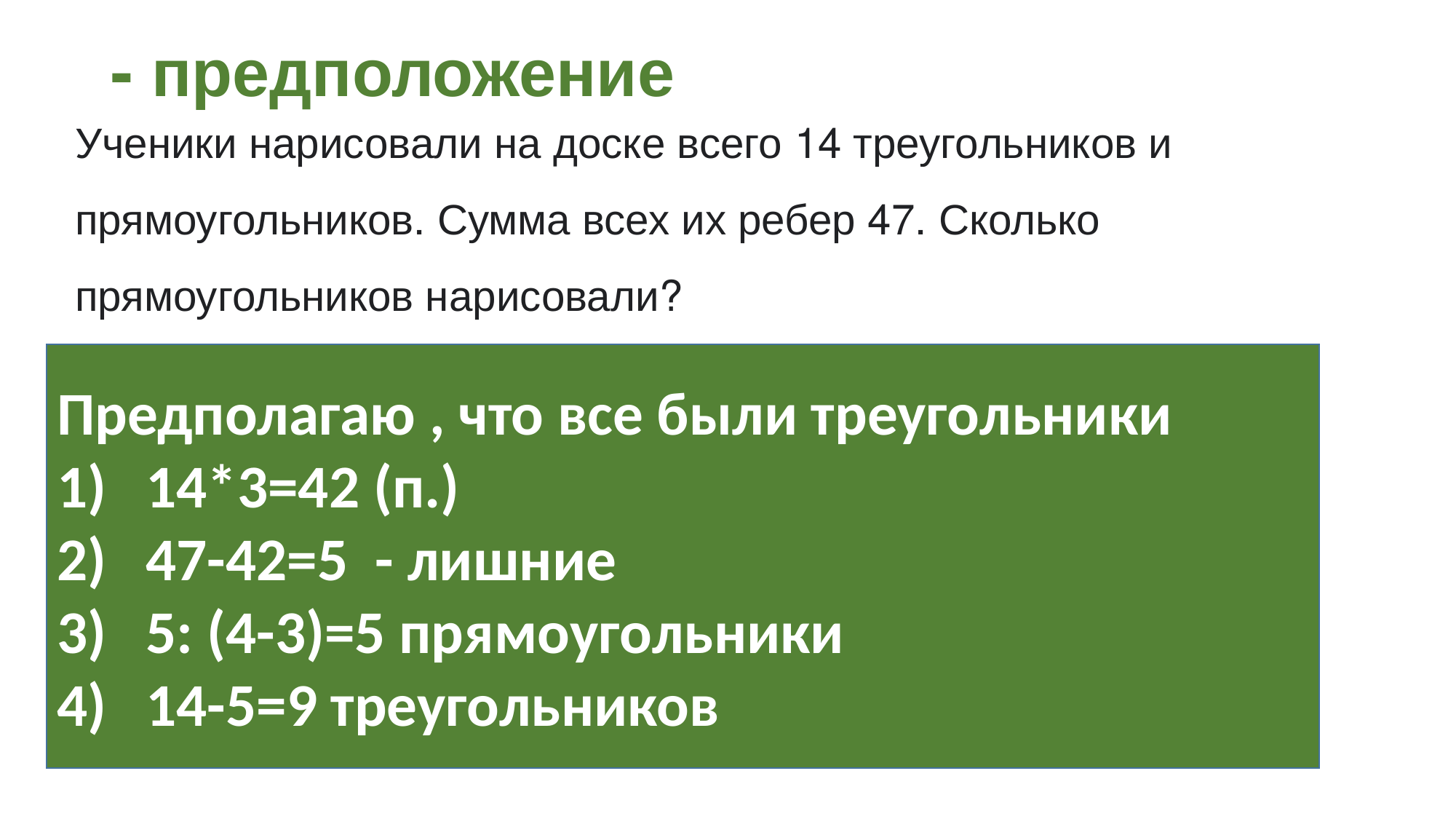

# - предположение
Ученики нарисовали на доске всего 14 треугольников и прямоугольников. Сумма всех их ребер 47. Сколько  прямоугольников нарисовали?
Предполагаю , что все были треугольники
14*3=42 (п.)
47-42=5  - лишние
5: (4-3)=5 прямоугольники
14-5=9 треугольников